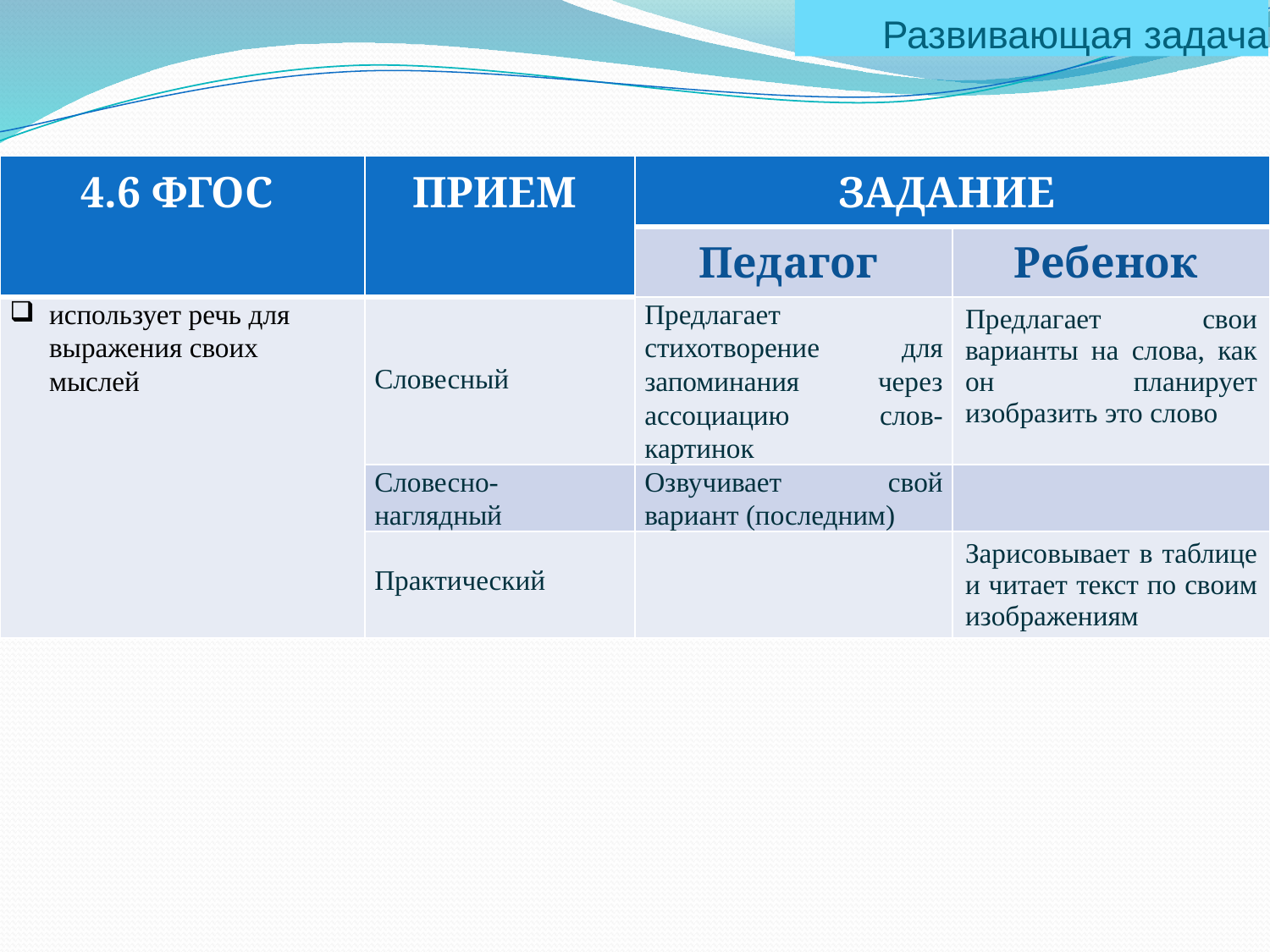

Развивающая задача
| 4.6 ФГОС | ПРИЕМ | ЗАДАНИЕ |  |
| --- | --- | --- | --- |
|  |  | Педагог | Ребенок |
| использует речь для выражения своих мыслей | Словесный | Предлагает стихотворение для запоминания через ассоциацию слов-картинок | Предлагает свои варианты на слова, как он планирует изобразить это слово |
|  | Словесно-наглядный | Озвучивает свой вариант (последним) |  |
|  | Практический |  | Зарисовывает в таблице и читает текст по своим изображениям |